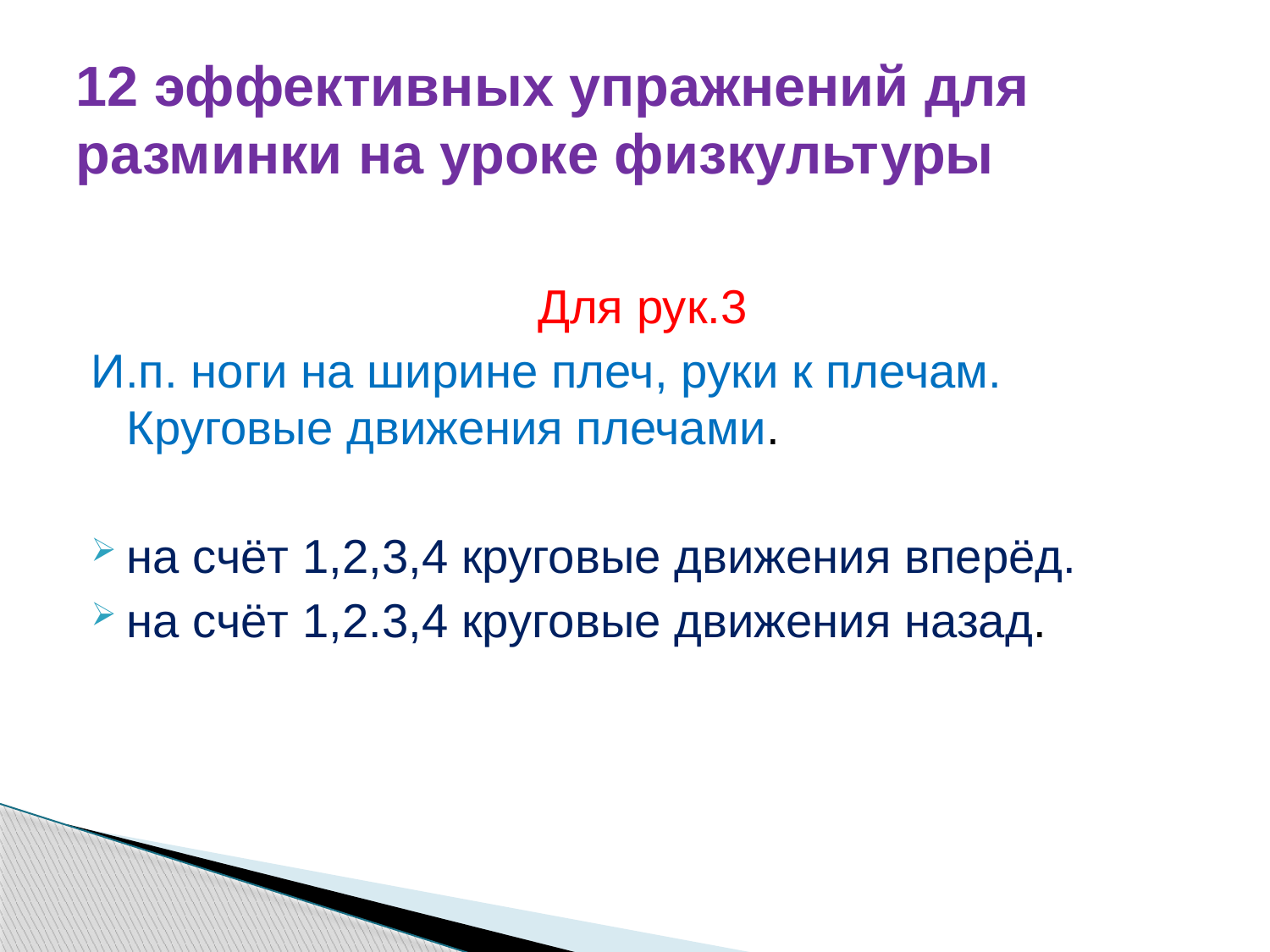

# 12 эффективных упражнений для разминки на уроке физкультуры

Для рук.3
И.п. ноги на ширине плеч, руки к плечам. Круговые движения плечами.

на счёт 1,2,3,4 круговые движения вперёд.
на счёт 1,2.3,4 круговые движения назад.